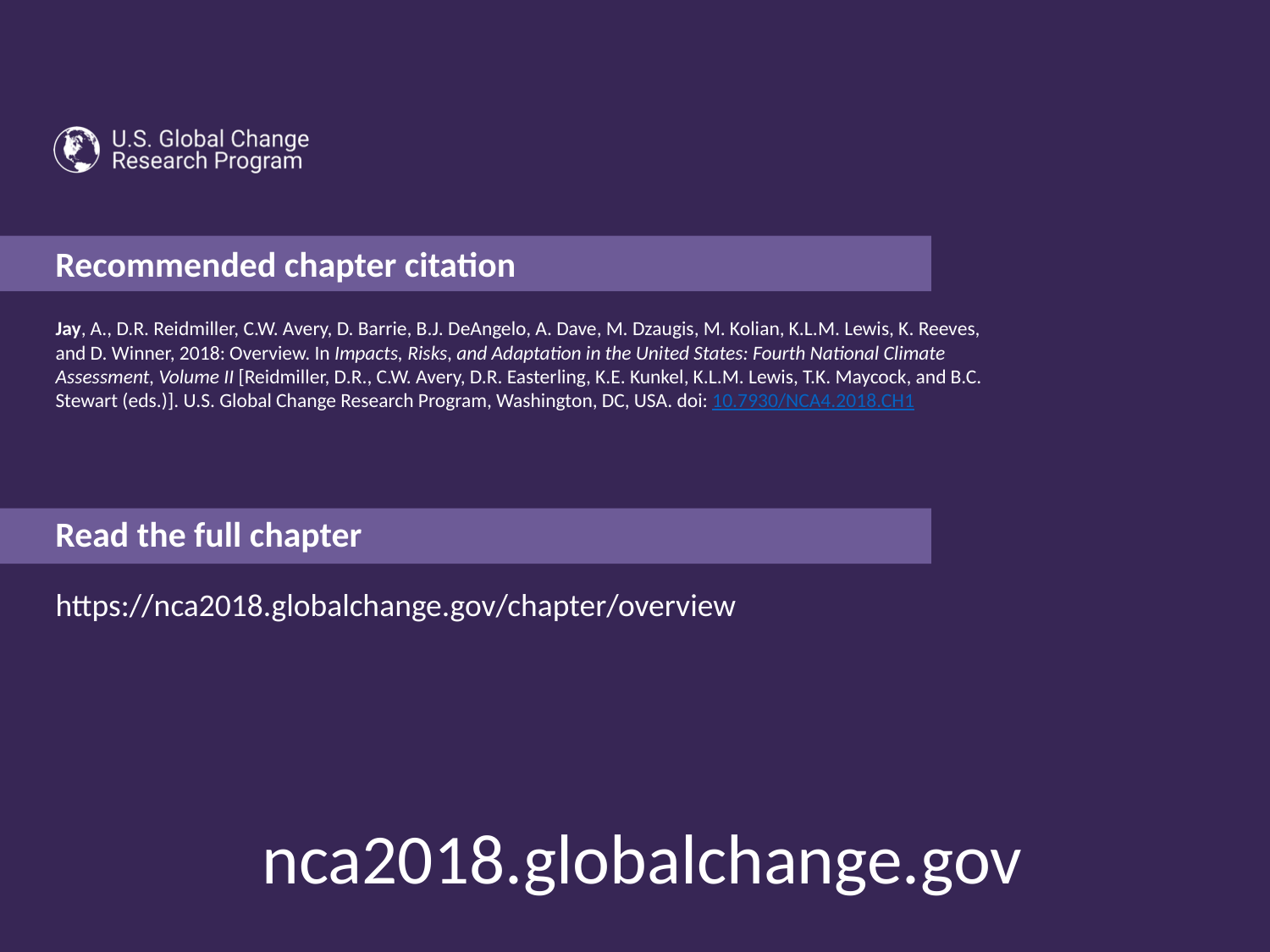

Jay, A., D.R. Reidmiller, C.W. Avery, D. Barrie, B.J. DeAngelo, A. Dave, M. Dzaugis, M. Kolian, K.L.M. Lewis, K. Reeves, and D. Winner, 2018: Overview. In Impacts, Risks, and Adaptation in the United States: Fourth National Climate Assessment, Volume II [Reidmiller, D.R., C.W. Avery, D.R. Easterling, K.E. Kunkel, K.L.M. Lewis, T.K. Maycock, and B.C. Stewart (eds.)]. U.S. Global Change Research Program, Washington, DC, USA. doi: 10.7930/NCA4.2018.CH1
https://nca2018.globalchange.gov/chapter/overview